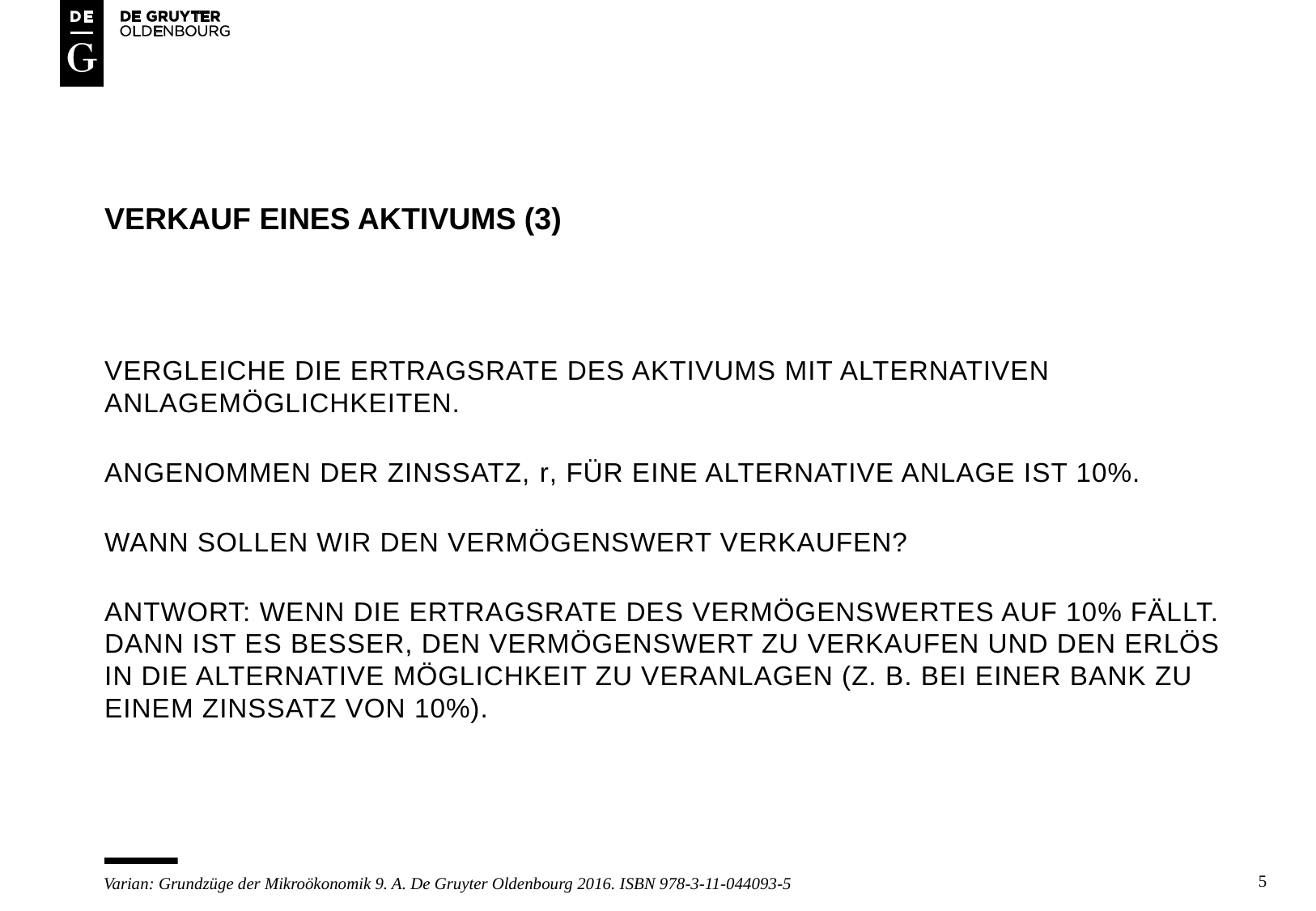

# Verkauf eines aktivums (3)

Vergleiche die ertragsrate des aktivums mit alternativen anlagemöglichkeiten.
Angenommen der zinssatz, r, für eine alternative anlage ist 10%.
Wann sollen wir den vermögenswert verkaufen?
Antwort: Wenn die ertragsrate des Vermögenswertes auf 10% fällt. Dann ist es besser, den vermögenswert zu verkaufen und den erlös in die alternative möglichkeit zu veranlagen (z. B. bei einer Bank zu einem Zinssatz von 10%).

5
Varian: Grundzüge der Mikroökonomik 9. A. De Gruyter Oldenbourg 2016. ISBN 978-3-11-044093-5